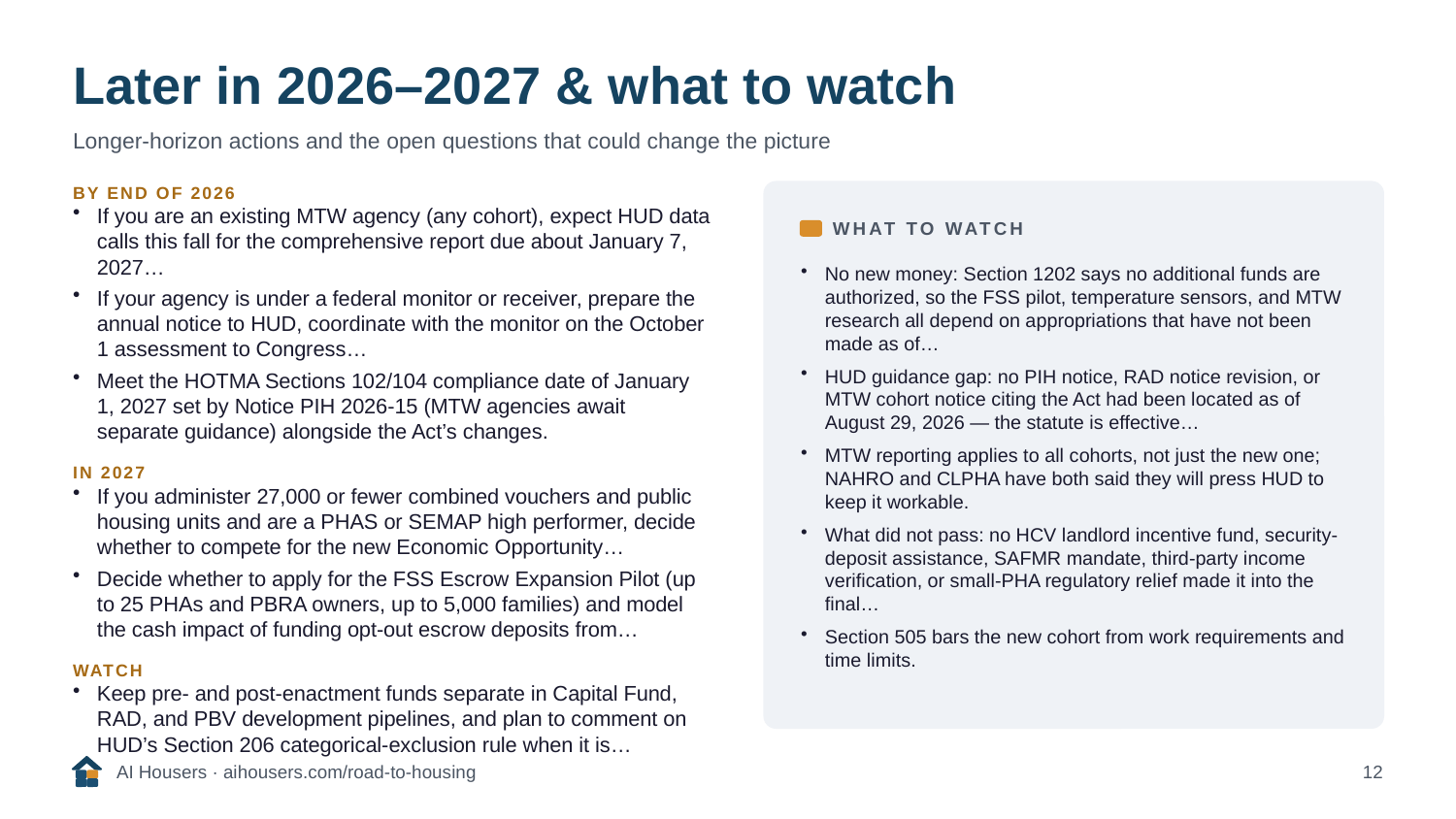

Later in 2026–2027 & what to watch
Longer-horizon actions and the open questions that could change the picture
BY END OF 2026
If you are an existing MTW agency (any cohort), expect HUD data calls this fall for the comprehensive report due about January 7, 2027…
If your agency is under a federal monitor or receiver, prepare the annual notice to HUD, coordinate with the monitor on the October 1 assessment to Congress…
Meet the HOTMA Sections 102/104 compliance date of January 1, 2027 set by Notice PIH 2026-15 (MTW agencies await separate guidance) alongside the Act’s changes.
IN 2027
If you administer 27,000 or fewer combined vouchers and public housing units and are a PHAS or SEMAP high performer, decide whether to compete for the new Economic Opportunity…
Decide whether to apply for the FSS Escrow Expansion Pilot (up to 25 PHAs and PBRA owners, up to 5,000 families) and model the cash impact of funding opt-out escrow deposits from…
WATCH
Keep pre- and post-enactment funds separate in Capital Fund, RAD, and PBV development pipelines, and plan to comment on HUD’s Section 206 categorical-exclusion rule when it is…

WHAT TO WATCH

No new money: Section 1202 says no additional funds are authorized, so the FSS pilot, temperature sensors, and MTW research all depend on appropriations that have not been made as of…
HUD guidance gap: no PIH notice, RAD notice revision, or MTW cohort notice citing the Act had been located as of August 29, 2026 — the statute is effective…
MTW reporting applies to all cohorts, not just the new one; NAHRO and CLPHA have both said they will press HUD to keep it workable.
What did not pass: no HCV landlord incentive fund, security-deposit assistance, SAFMR mandate, third-party income verification, or small-PHA regulatory relief made it into the final…
Section 505 bars the new cohort from work requirements and time limits.
AI Housers · aihousers.com/road-to-housing
12